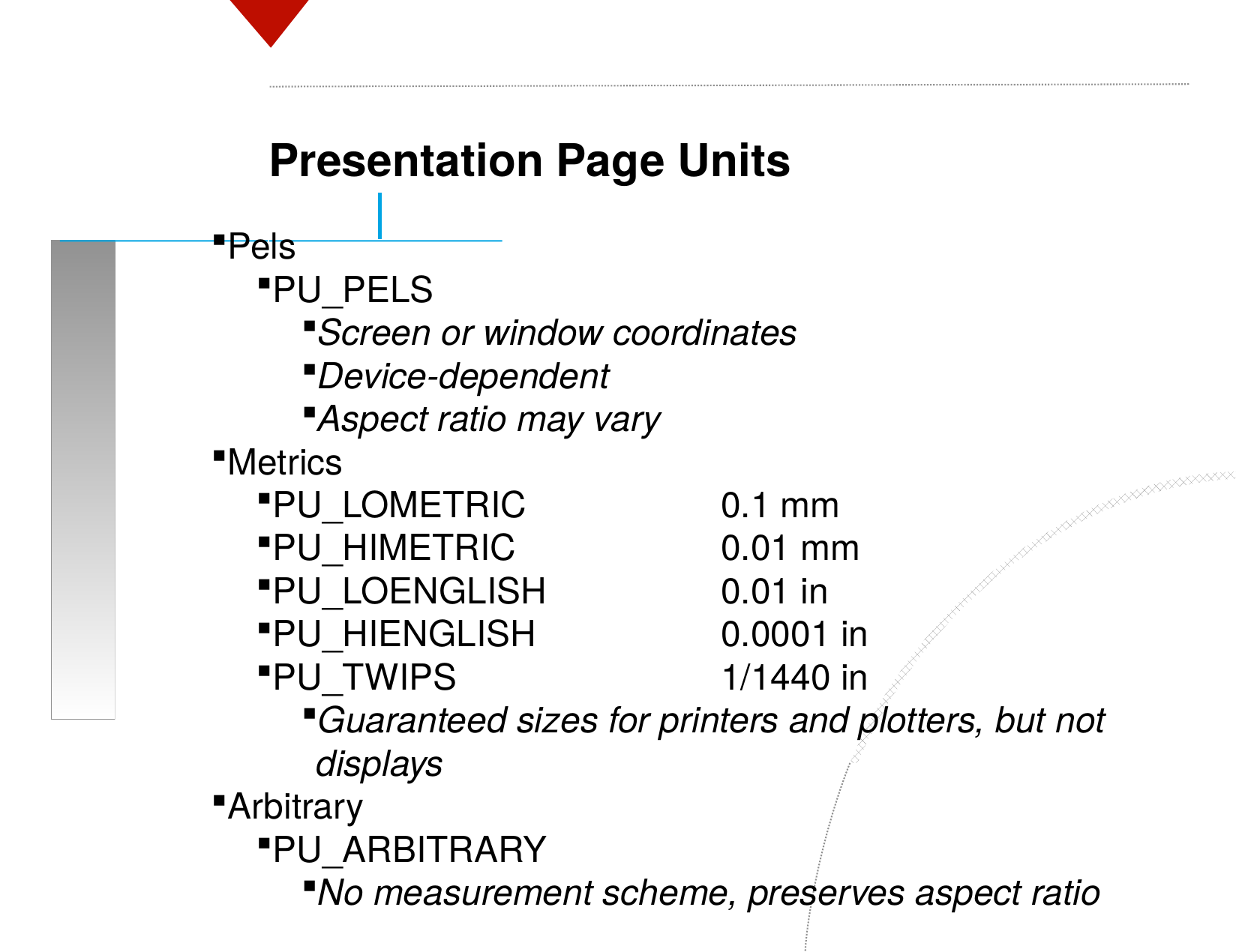

Presentation Page Units
Pels
PU_PELS
Screen or window coordinates
Device-dependent
Aspect ratio may vary
Metrics
PU_LOMETRIC		0.1 mm
PU_HIMETRIC		0.01 mm
PU_LOENGLISH		0.01 in
PU_HIENGLISH		0.0001 in
PU_TWIPS			1/1440 in
Guaranteed sizes for printers and plotters, but not displays
Arbitrary
PU_ARBITRARY
No measurement scheme, preserves aspect ratio